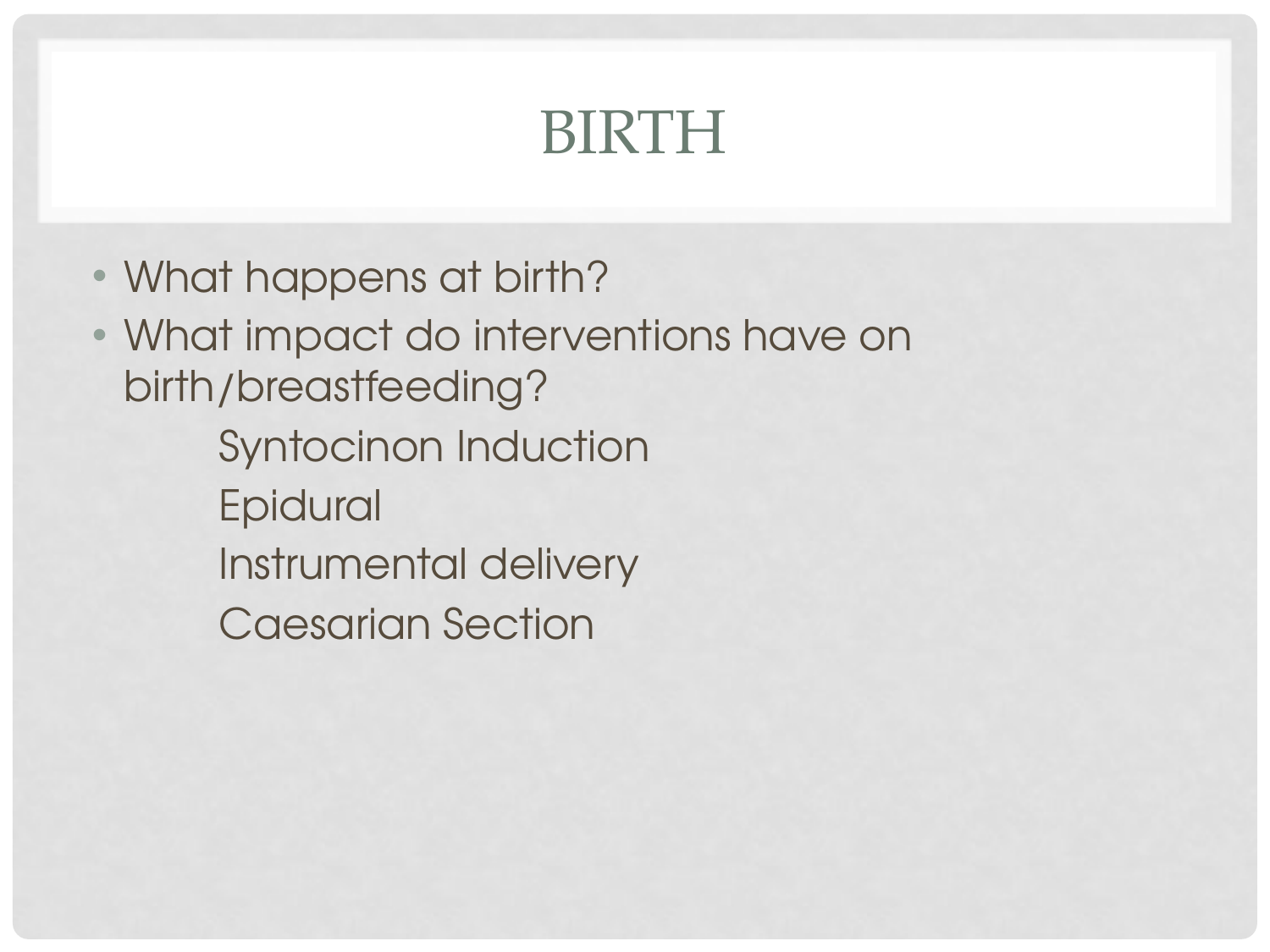

# Birth
What happens at birth?
What impact do interventions have on birth/breastfeeding?
	Syntocinon Induction
	Epidural
	Instrumental delivery
	Caesarian Section